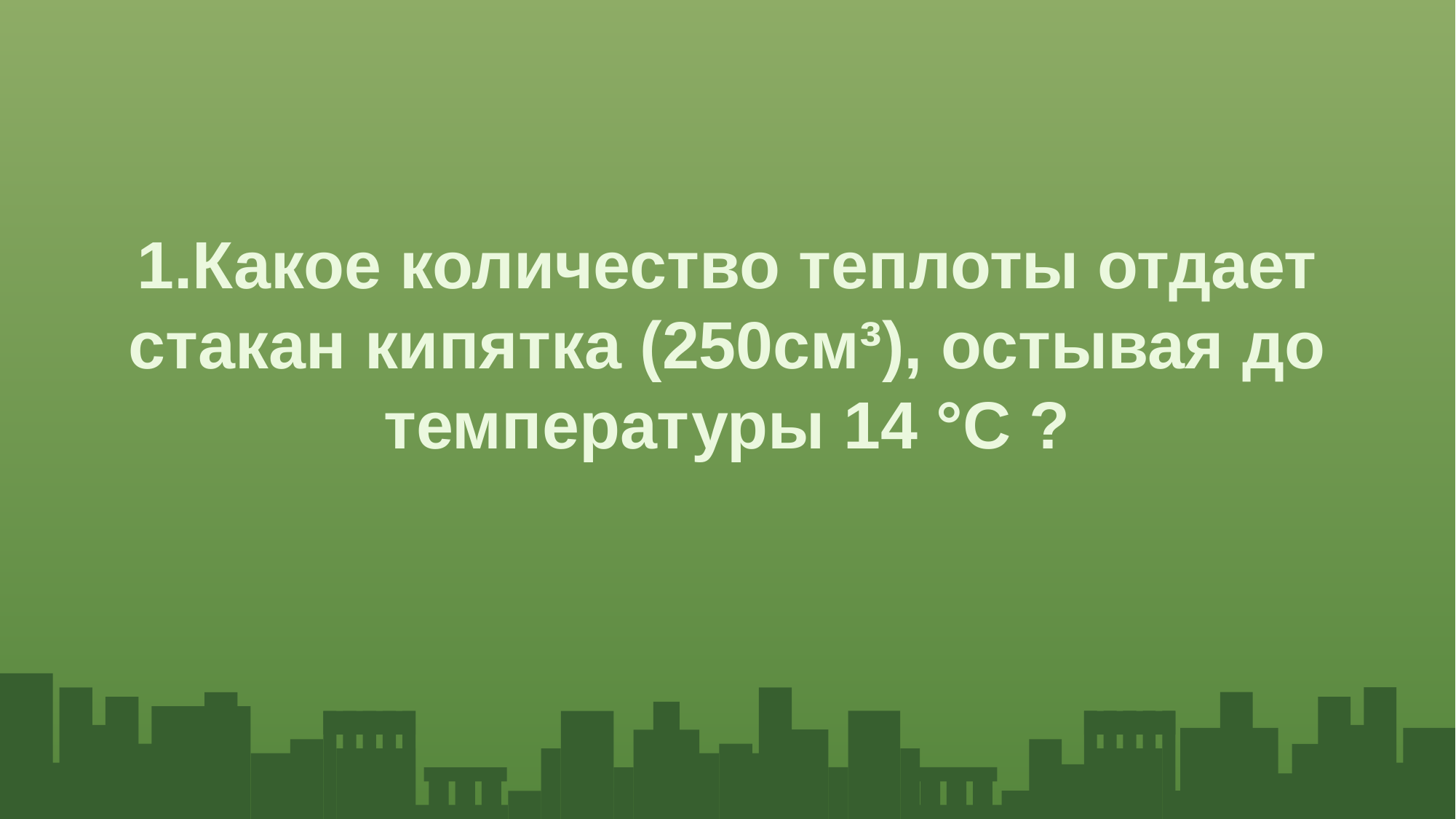

# 1.Какое количество теплоты отдает стакан кипятка (250см³), остывая до температуры 14 °C ?